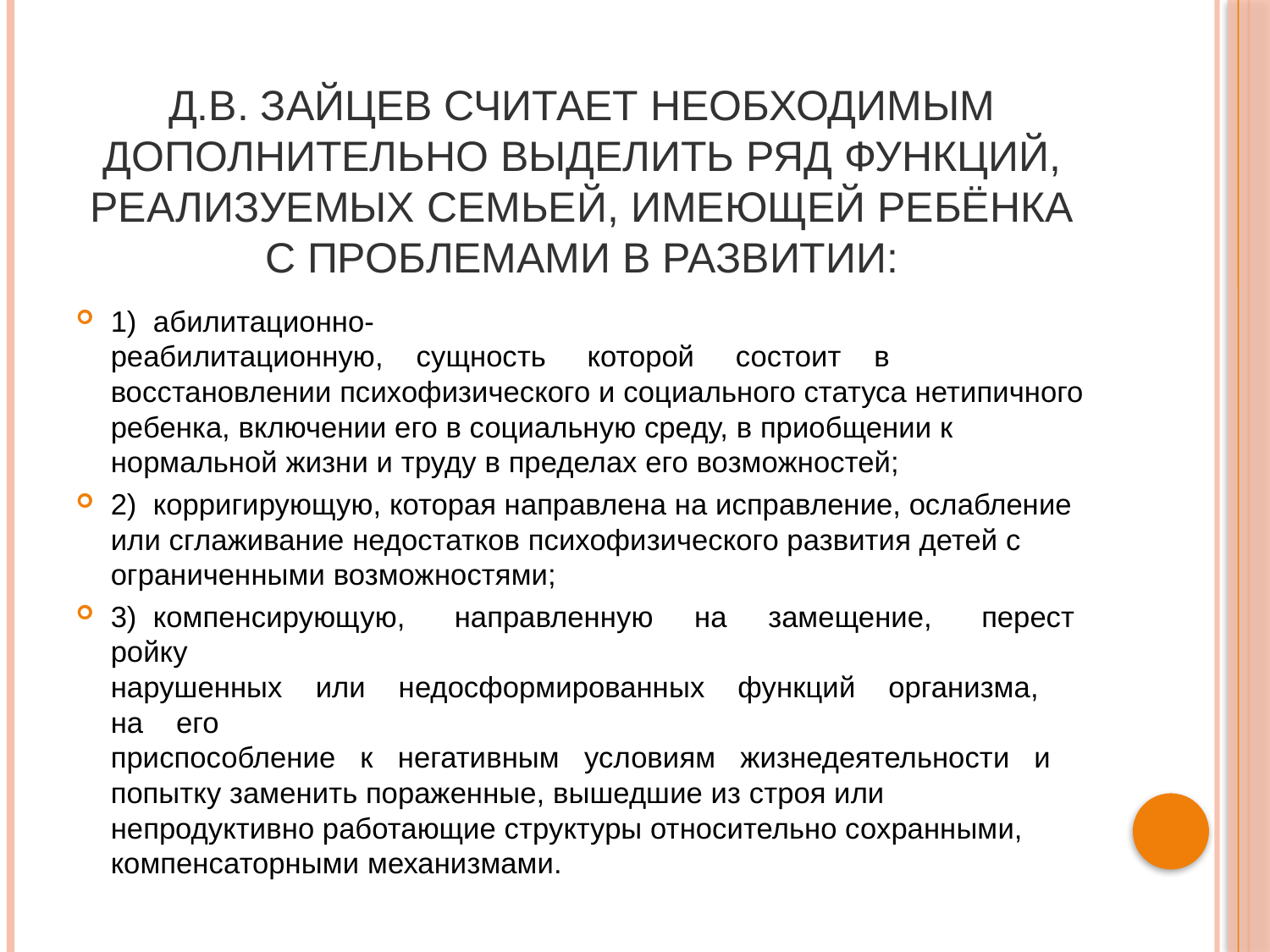

# Д.В. Зайцев считает необходимым дополнительно выделить ряд функций, реализуемых семьей, имеющей ребёнка с проблемами в развитии:
1)  абилитационно-реабилитационную,    сущность     которой     состоит    в восстановлении психофизического и социального статуса нетипичного ребенка, включении его в социальную среду, в приобщении к нормальной жизни и труду в пределах его возможностей;
2)  корригирующую, которая направлена на исправление, ослабление или сглаживание недостатков психофизического развития детей с ограниченными возможностями;
3)  компенсирующую,      направленную     на     замещение,      перестройку нарушенных    или    недосформированных    функций    организма,    на    его приспособление   к   негативным   условиям   жизнедеятельности   и   попытку заменить пораженные, вышедшие из строя или непродуктивно работающие структуры относительно сохранными, компенсаторными механизмами.